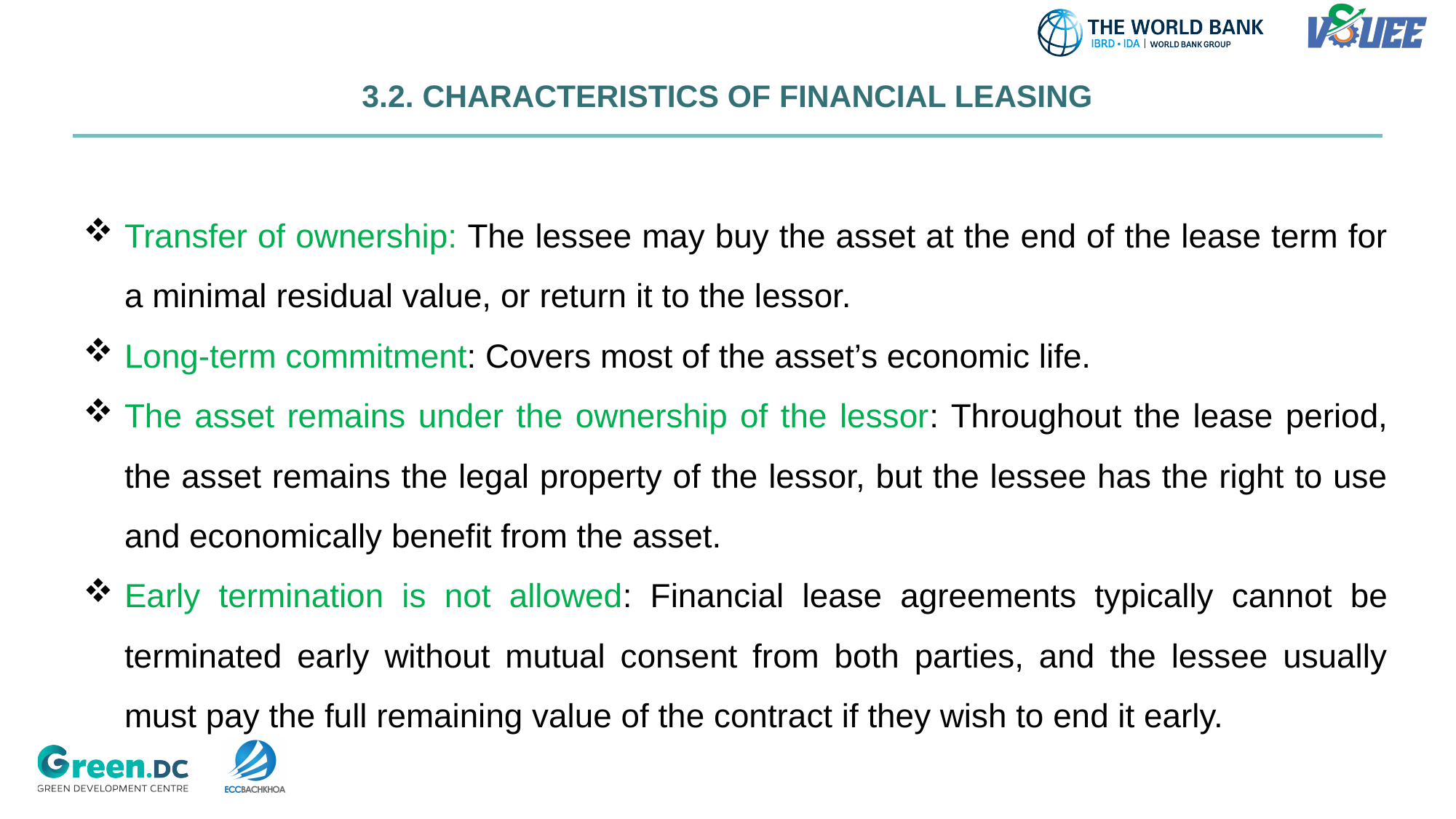

# 3.2. CHARACTERISTICS OF FINANCIAL LEASING
Transfer of ownership: The lessee may buy the asset at the end of the lease term for a minimal residual value, or return it to the lessor.
Long-term commitment: Covers most of the asset’s economic life.
The asset remains under the ownership of the lessor: Throughout the lease period, the asset remains the legal property of the lessor, but the lessee has the right to use and economically benefit from the asset.
Early termination is not allowed: Financial lease agreements typically cannot be terminated early without mutual consent from both parties, and the lessee usually must pay the full remaining value of the contract if they wish to end it early.